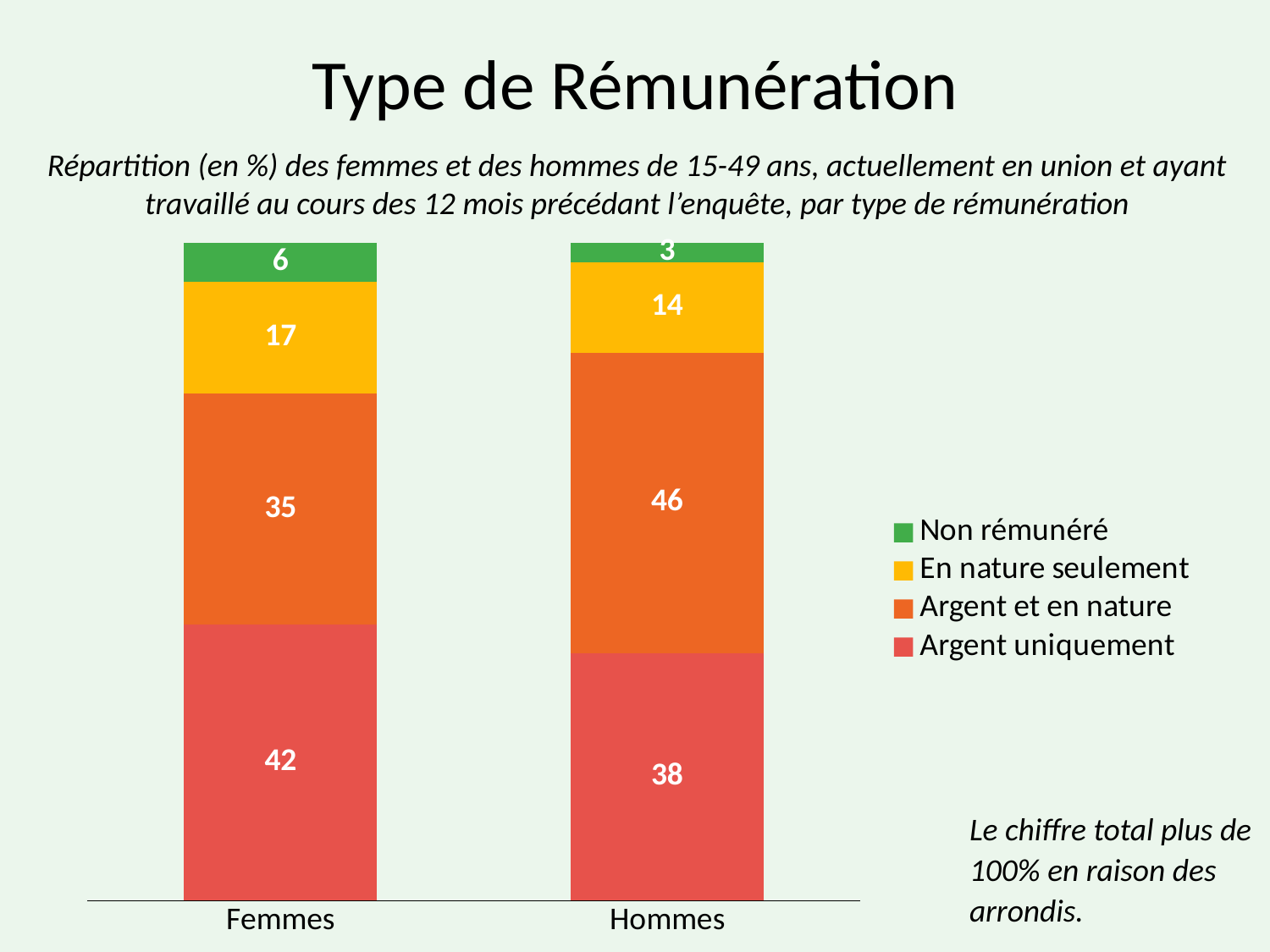

# Type de Rémunération
Répartition (en %) des femmes et des hommes de 15-49 ans, actuellement en union et ayant travaillé au cours des 12 mois précédant l’enquête, par type de rémunération

### Chart

| Category | Argent uniquement | Argent et en nature | En nature seulement | Non rémunéré |
|---|---|---|---|---|
| Femmes | 42.0 | 35.0 | 17.0 | 6.0 |
| Hommes | 38.0 | 46.0 | 14.0 | 3.0 |
Le chiffre total plus de 100% en raison des arrondis.